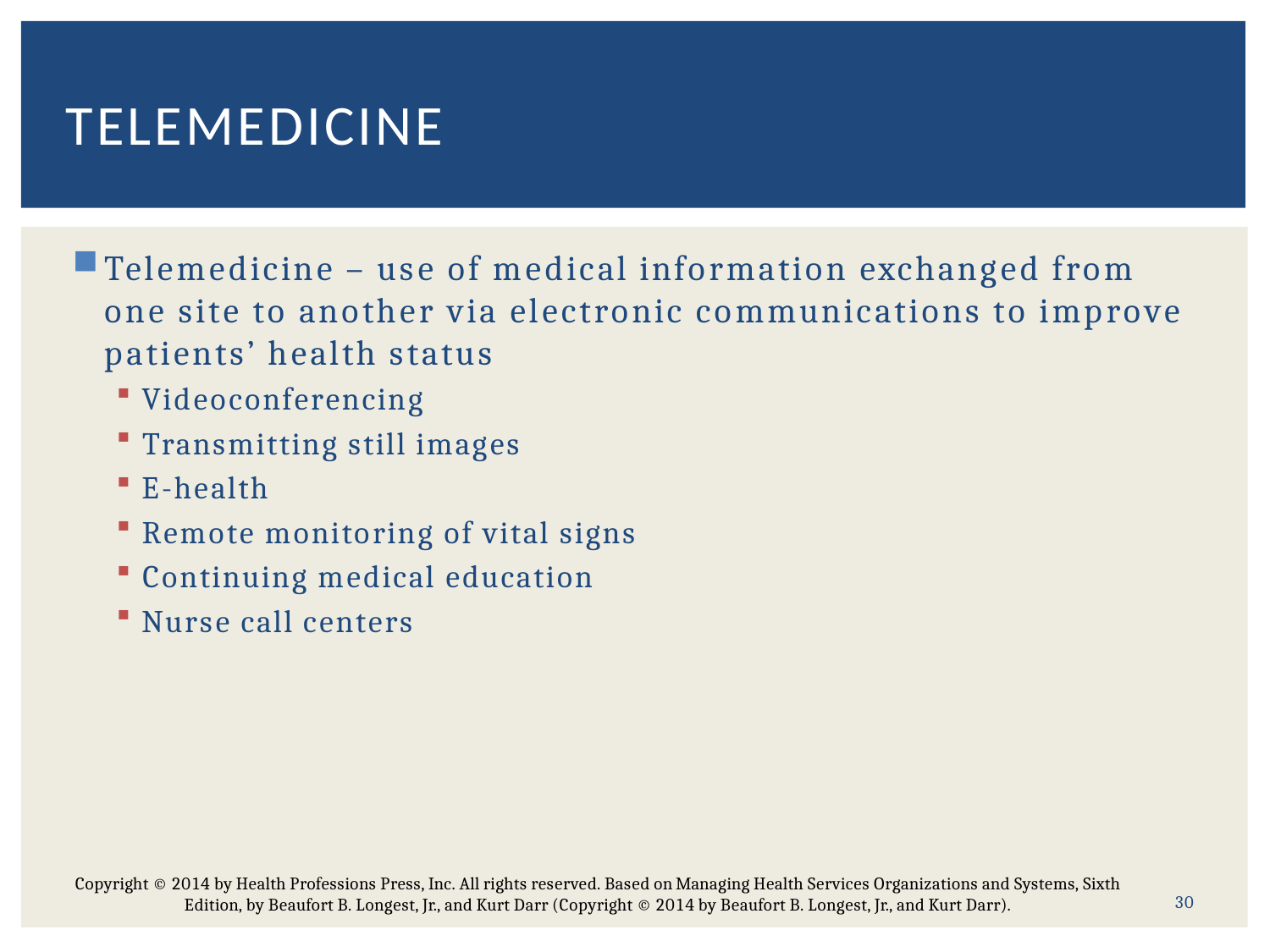

# Telemedicine
Telemedicine – use of medical information exchanged from one site to another via electronic communications to improve patients’ health status
Videoconferencing
Transmitting still images
E-health
Remote monitoring of vital signs
Continuing medical education
Nurse call centers
Copyright © 2014 by Health Professions Press, Inc. All rights reserved. Based on Managing Health Services Organizations and Systems, Sixth Edition, by Beaufort B. Longest, Jr., and Kurt Darr (Copyright © 2014 by Beaufort B. Longest, Jr., and Kurt Darr).
30